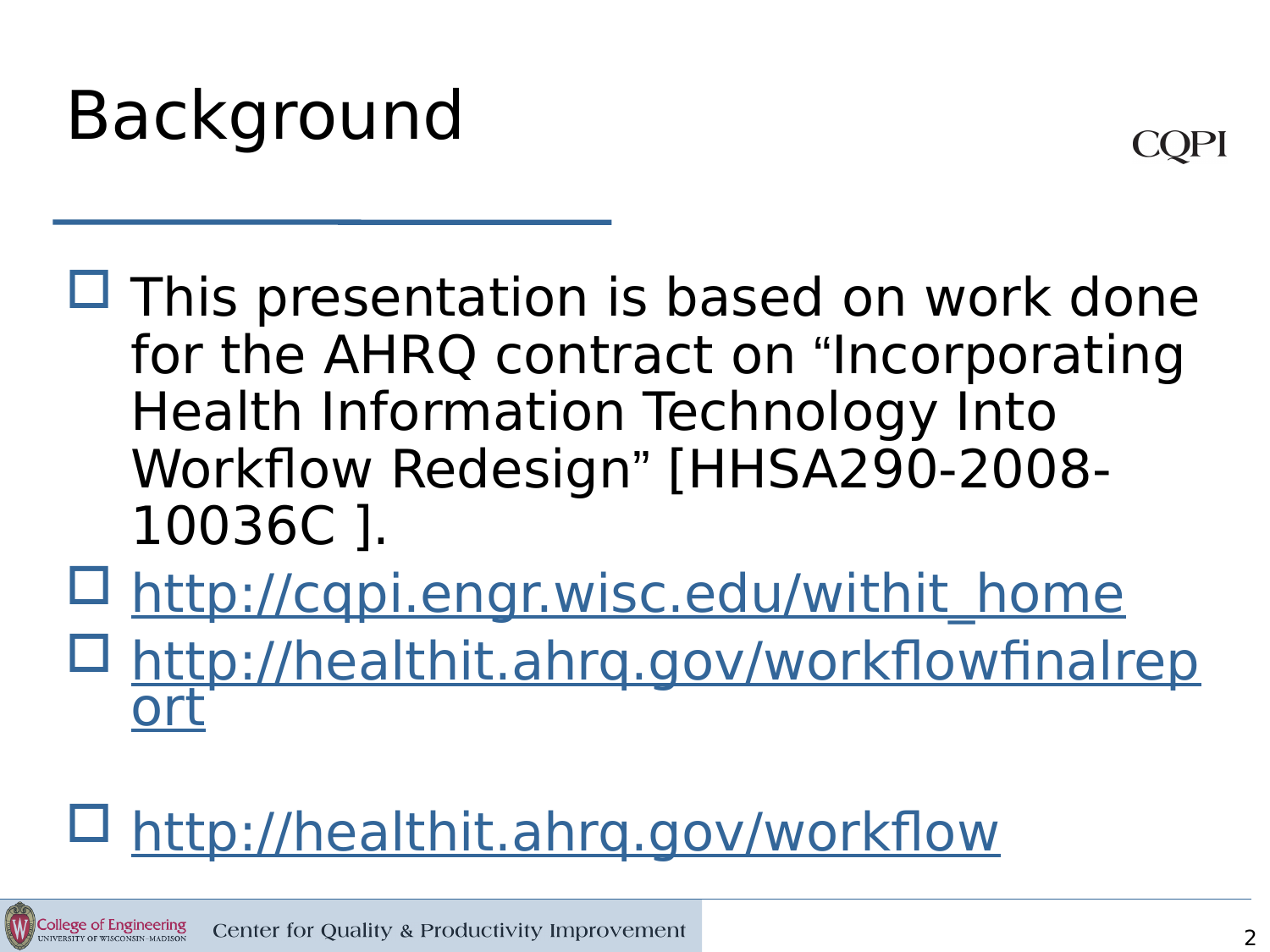

# Background
This presentation is based on work done for the AHRQ contract on “Incorporating Health Information Technology Into Workflow Redesign” [HHSA290-2008-10036C ].
http://cqpi.engr.wisc.edu/withit_home
http://healthit.ahrq.gov/workflowfinalreport
http://healthit.ahrq.gov/workflow